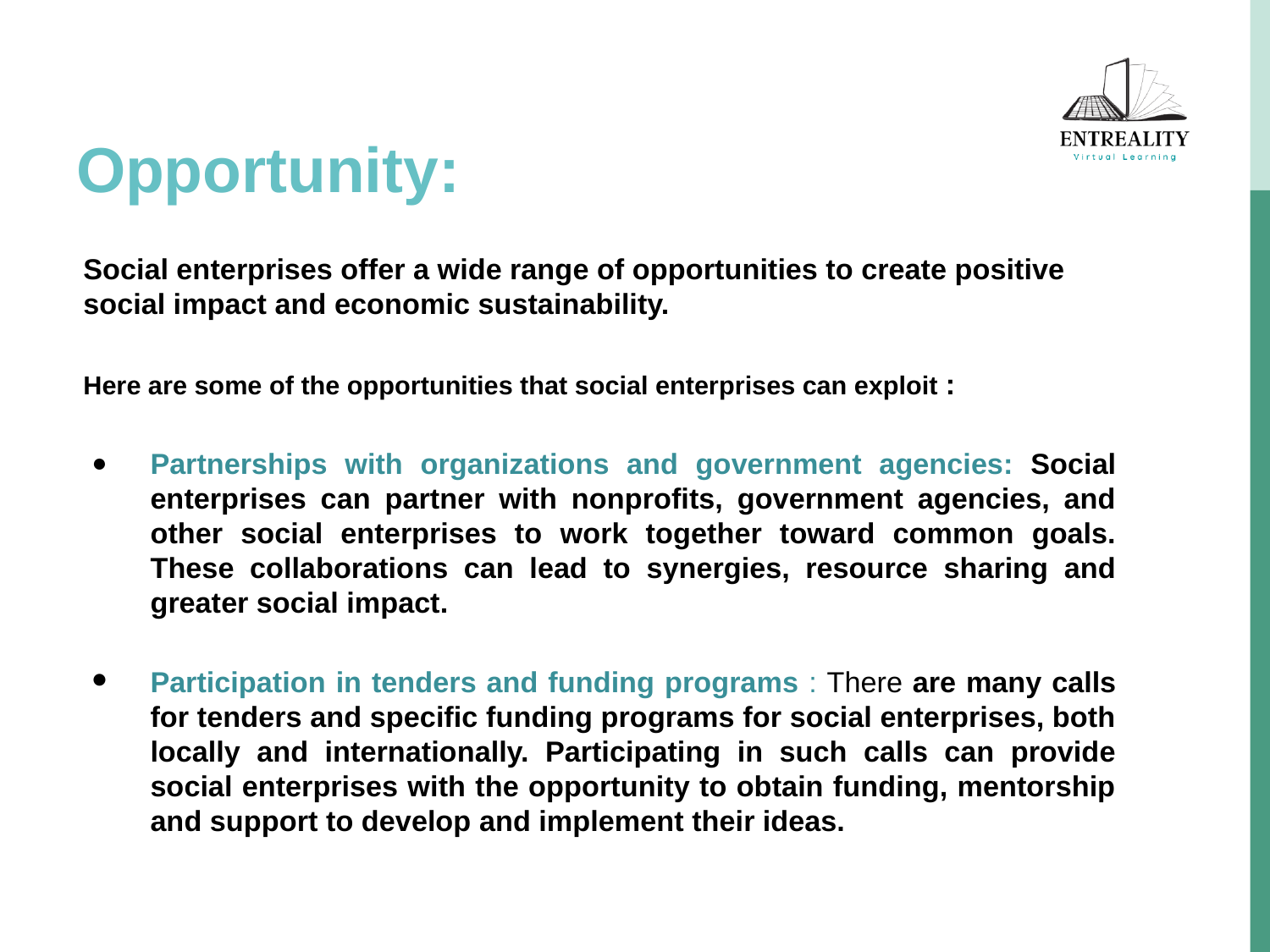

# Opportunity:
Social enterprises offer a wide range of opportunities to create positive social impact and economic sustainability.

Here are some of the opportunities that social enterprises can exploit :

Partnerships with organizations and government agencies: Social enterprises can partner with nonprofits, government agencies, and other social enterprises to work together toward common goals. These collaborations can lead to synergies, resource sharing and greater social impact.

Participation in tenders and funding programs : There are many calls for tenders and specific funding programs for social enterprises, both locally and internationally. Participating in such calls can provide social enterprises with the opportunity to obtain funding, mentorship and support to develop and implement their ideas.